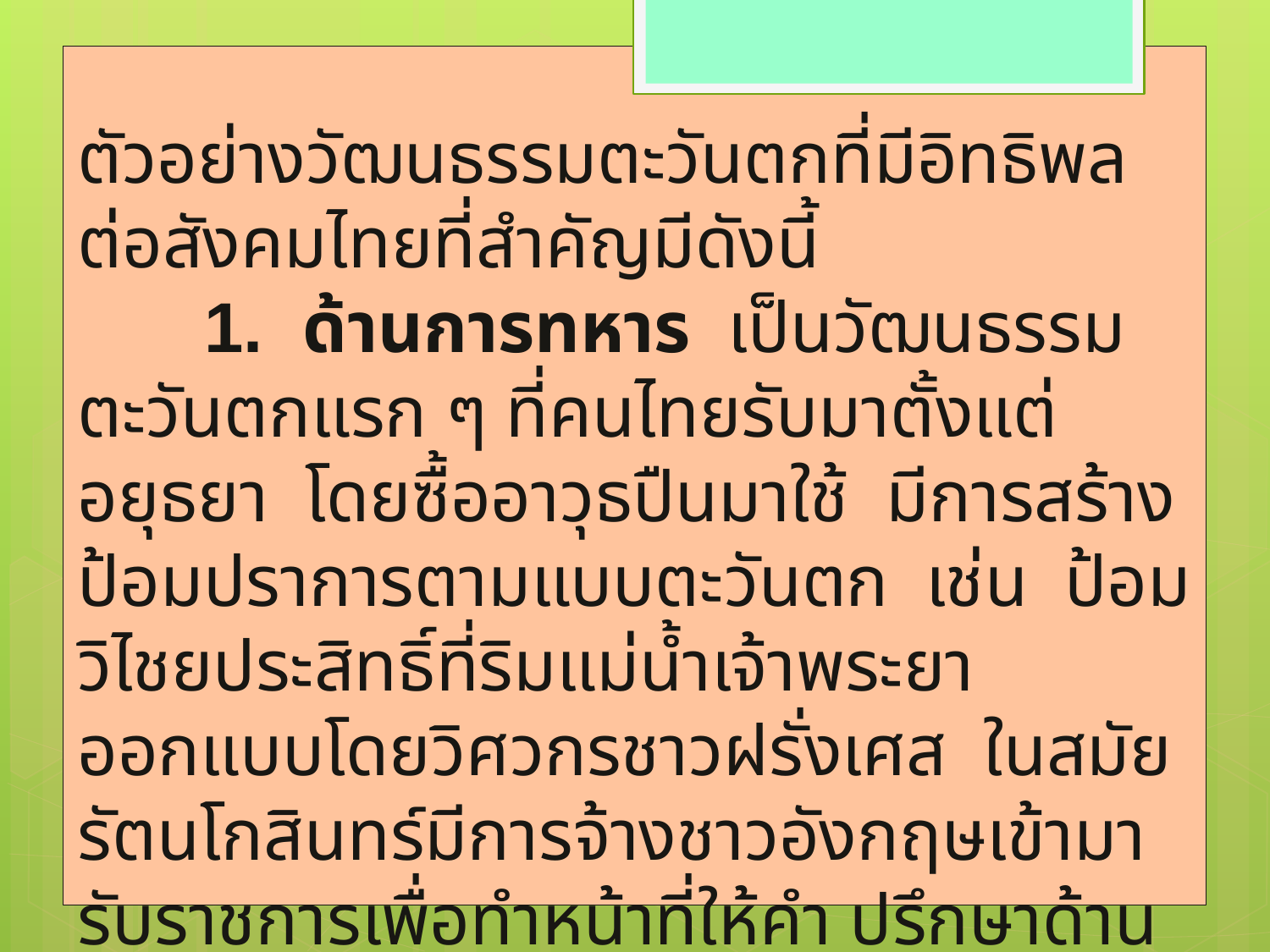

ตัวอย่างวัฒนธรรมตะวันตกที่มีอิทธิพลต่อสังคมไทยที่สำคัญมีดังนี้
	1.  ด้านการทหาร  เป็นวัฒนธรรมตะวันตกแรก ๆ ที่คนไทยรับมาตั้งแต่อยุธยา  โดยซื้ออาวุธปืนมาใช้  มีการสร้างป้อมปราการตามแบบตะวันตก  เช่น  ป้อมวิไชยประสิทธิ์ที่ริมแม่น้ำเจ้าพระยา  ออกแบบโดยวิศวกรชาวฝรั่งเศส  ในสมัยรัตนโกสินทร์มีการจ้างชาวอังกฤษเข้ามารับราชการเพื่อทำหน้าที่ให้คำ ปรึกษาด้านการทหาร  มีการตั้งโรงเรียนนายร้อย  การฝึกหัดทหารแบบตะวันตก